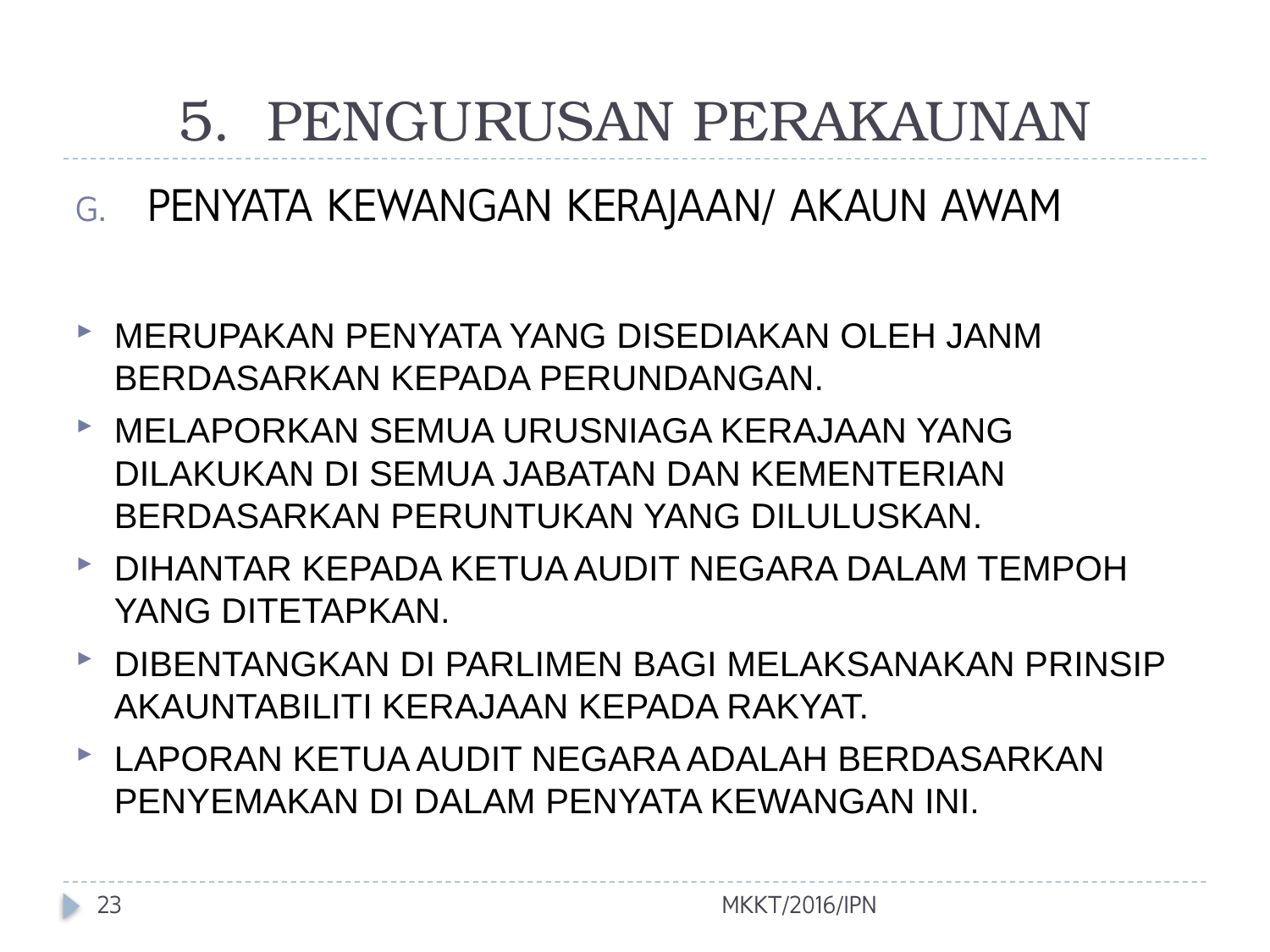

# 5.  PENGURUSAN PERAKAUNAN
PENYATA KEWANGAN KERAJAAN/ AKAUN AWAM
MERUPAKAN PENYATA YANG DISEDIAKAN OLEH JANM BERDASARKAN KEPADA PERUNDANGAN.
MELAPORKAN SEMUA URUSNIAGA KERAJAAN YANG DILAKUKAN DI SEMUA JABATAN DAN KEMENTERIAN BERDASARKAN PERUNTUKAN YANG DILULUSKAN.
DIHANTAR KEPADA KETUA AUDIT NEGARA DALAM TEMPOH YANG DITETAPKAN.
DIBENTANGKAN DI PARLIMEN BAGI MELAKSANAKAN PRINSIP AKAUNTABILITI KERAJAAN KEPADA RAKYAT.
LAPORAN KETUA AUDIT NEGARA ADALAH BERDASARKAN PENYEMAKAN DI DALAM PENYATA KEWANGAN INI.

23
MKKT/2016/IPN